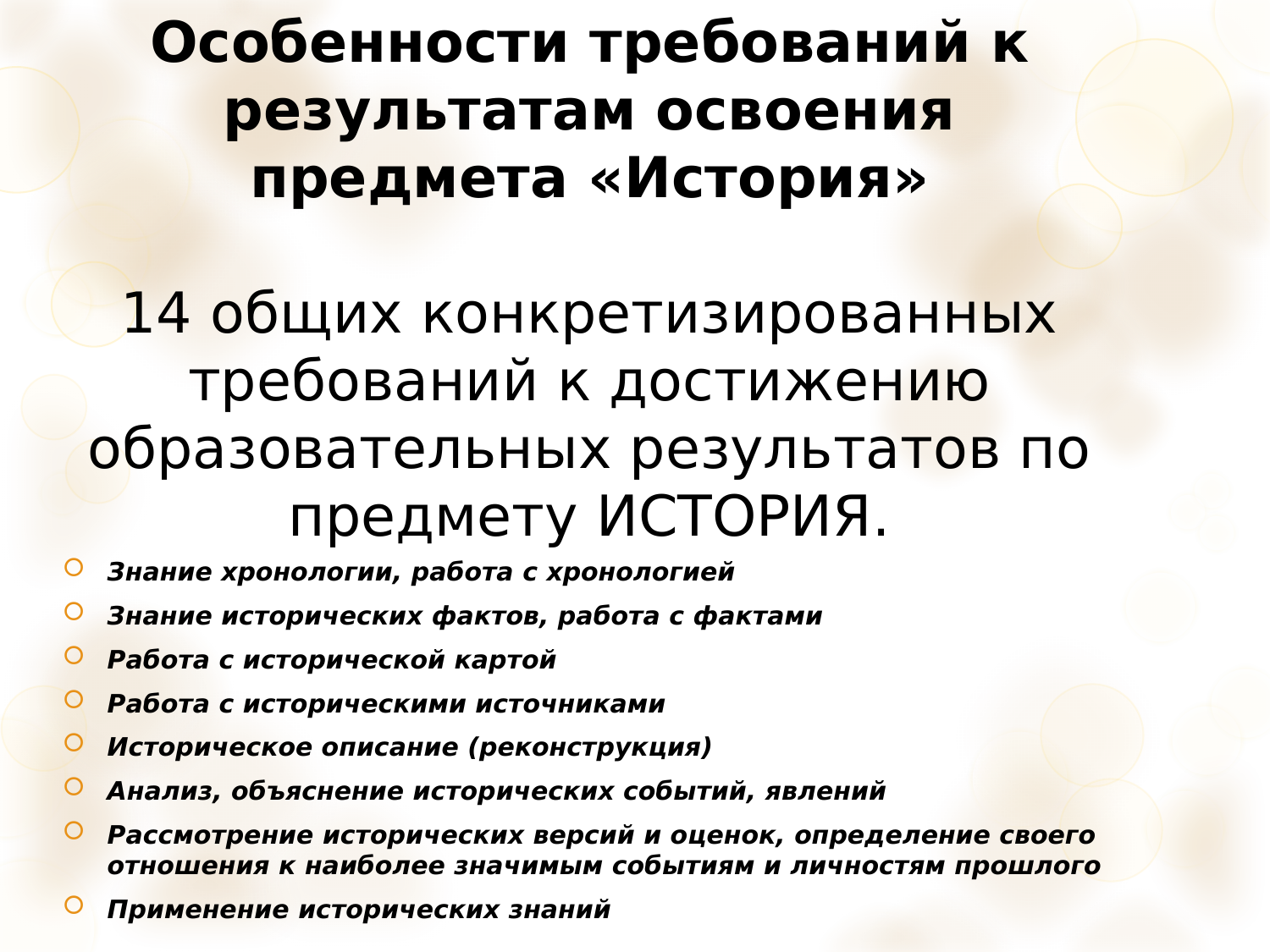

# Особенности требований к результатам освоения предмета «История» 14 общих конкретизированных требований к достижению образовательных результатов по предмету ИСТОРИЯ.
Знание хронологии, работа с хронологией
Знание исторических фактов, работа с фактами
Работа с исторической картой
Работа с историческими источниками
Историческое описание (реконструкция)
Анализ, объяснение исторических событий, явлений
Рассмотрение исторических версий и оценок, определение своего отношения к наиболее значимым событиям и личностям прошлого
Применение исторических знаний